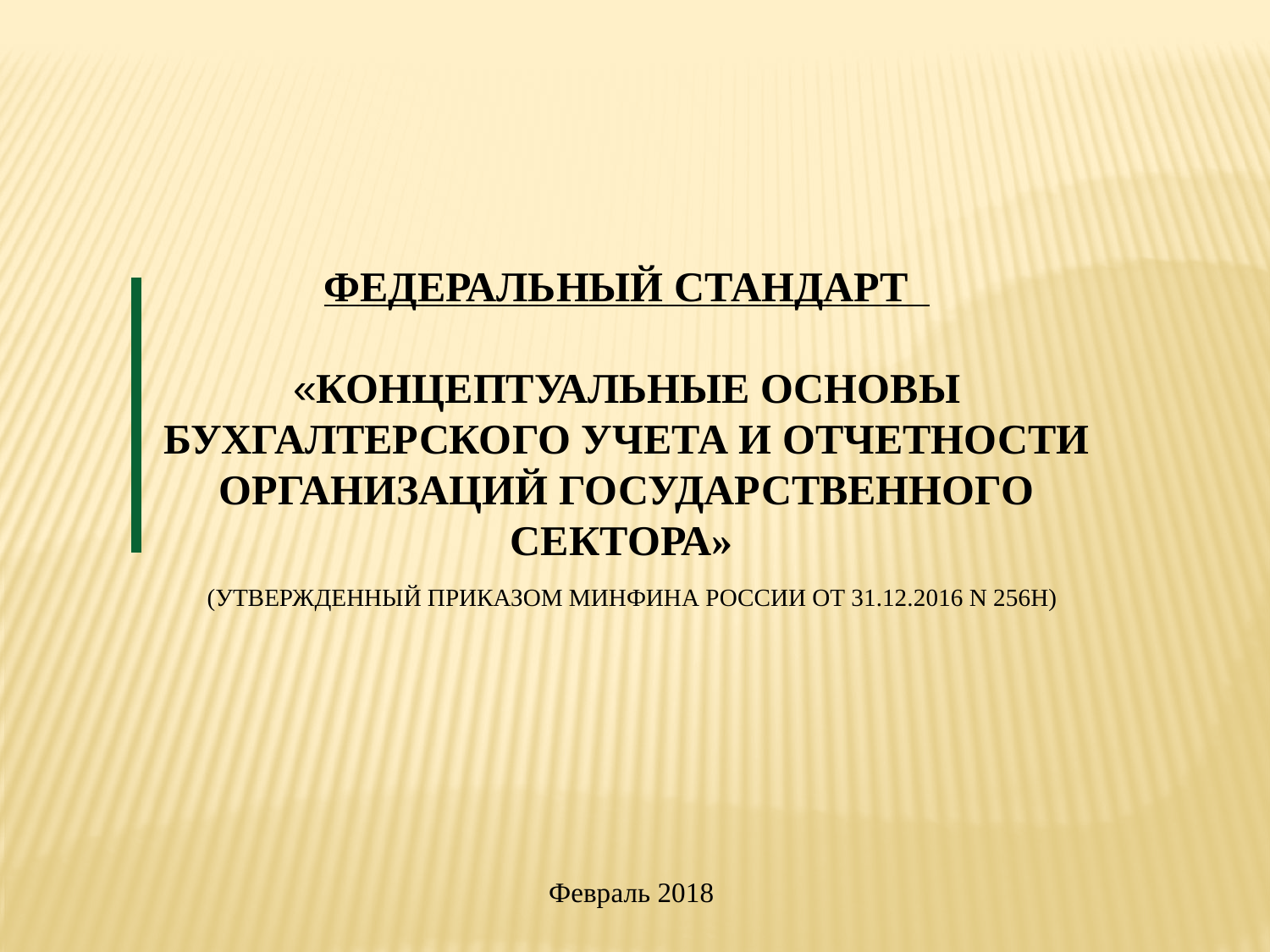

# Федеральный стандарт «Концептуальные основы бухгалтерского учета и отчетности организаций государственного сектора» (утвержденный Приказом Минфина России от 31.12.2016 N 256н)

Февраль 2018